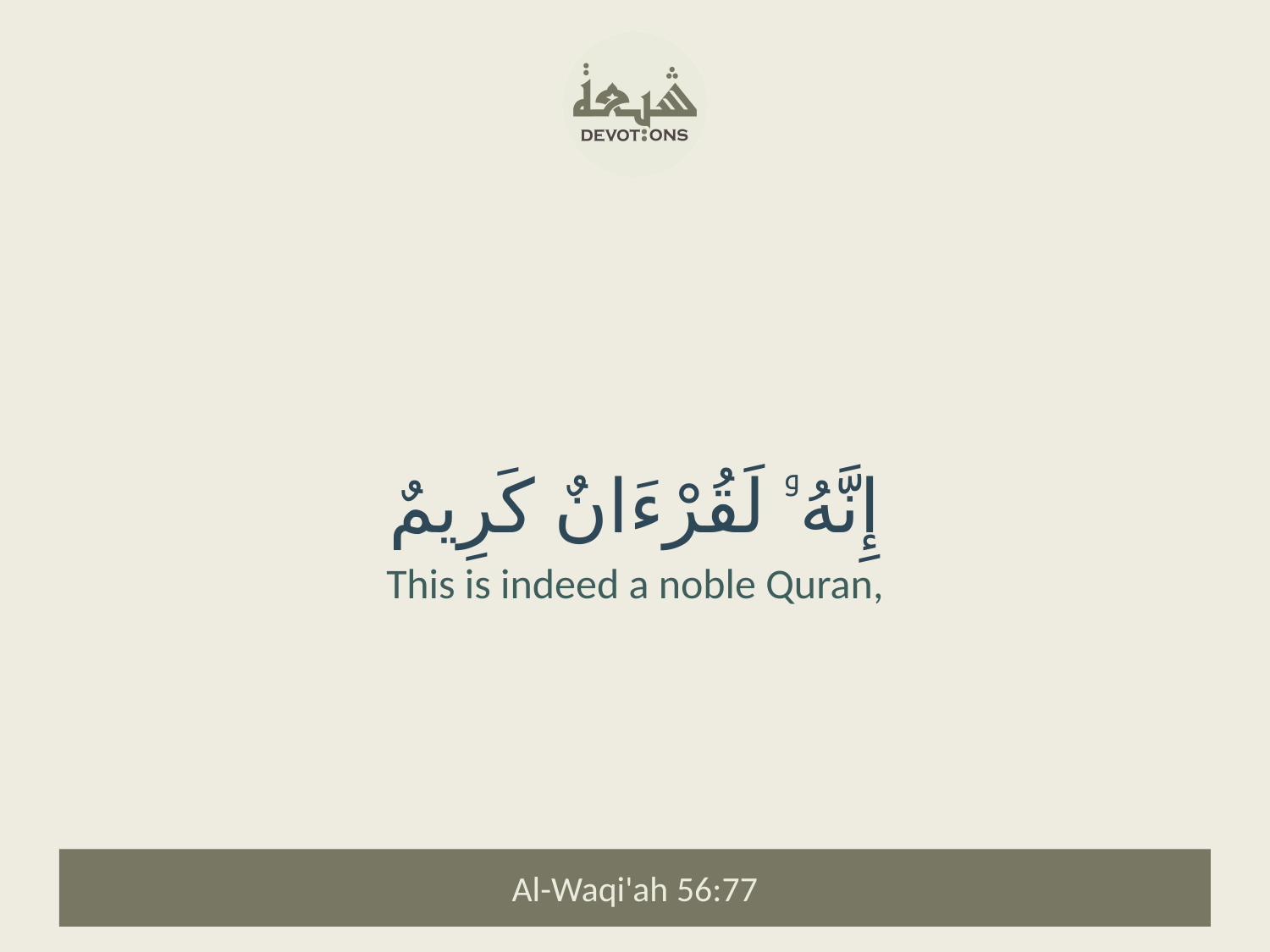

إِنَّهُۥ لَقُرْءَانٌ كَرِيمٌ
This is indeed a noble Quran,
Al-Waqi'ah 56:77